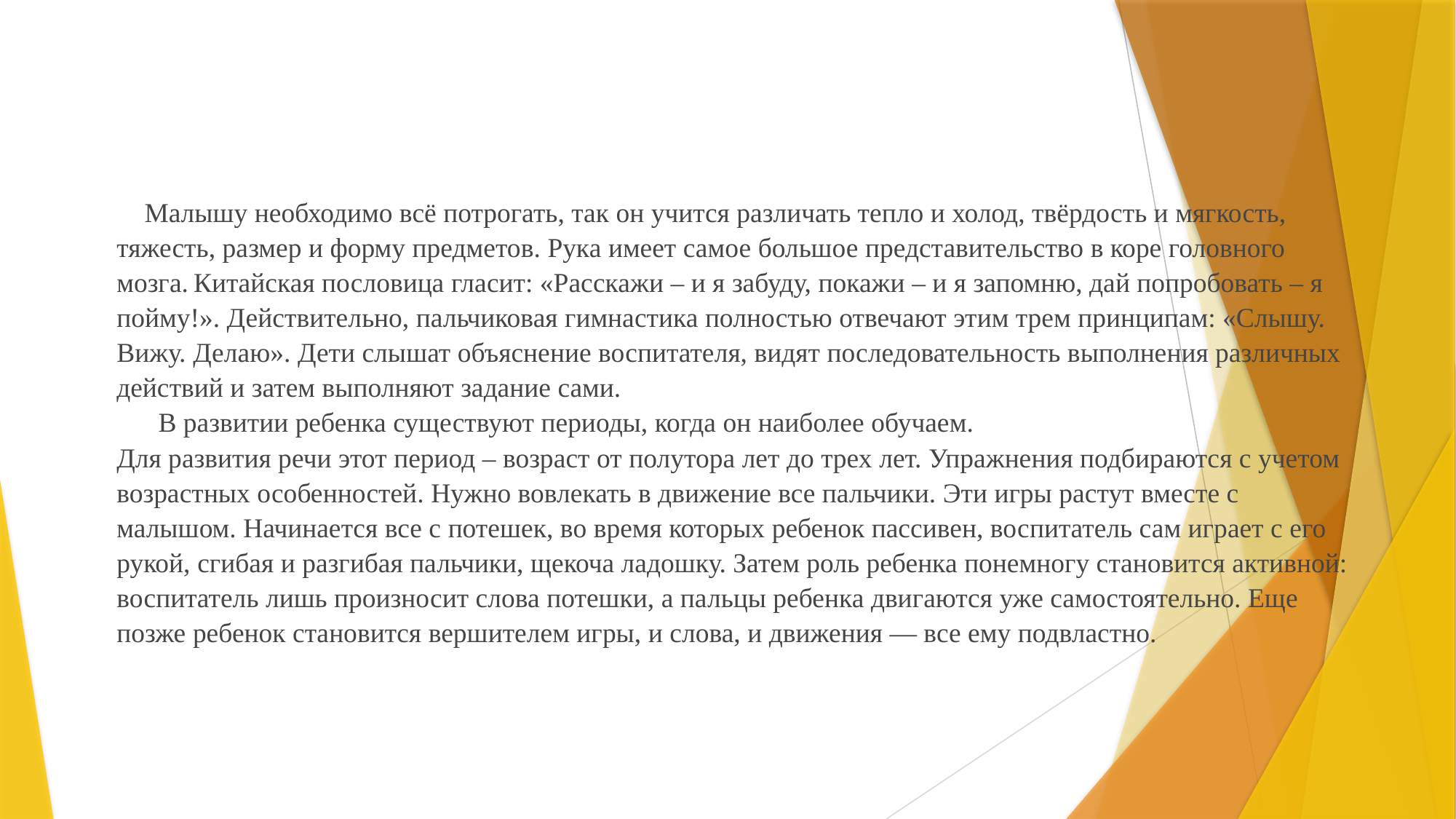

Малышу необходимо всё потрогать, так он учится различать тепло и холод, твёрдость и мягкость, тяжесть, размер и форму предметов. Рука имеет самое большое представительство в коре головного мозга. Китайская пословица гласит: «Расскажи – и я забуду, покажи – и я запомню, дай попробовать – я пойму!». Действительно, пальчиковая гимнастика полностью отвечают этим трем принципам: «Слышу. Вижу. Делаю». Дети слышат объяснение воспитателя, видят последовательность выполнения различных действий и затем выполняют задание сами.
      В развитии ребенка существуют периоды, когда он наиболее обучаем.
Для развития речи этот период – возраст от полутора лет до трех лет. Упражнения подбираются с учетом возрастных особенностей. Нужно вовлекать в движение все пальчики. Эти игры растут вместе с малышом. Начинается все с потешек, во время которых ребенок пассивен, воспитатель сам играет с его рукой, сгибая и разгибая пальчики, щекоча ладошку. Затем роль ребенка понемногу становится активной: воспитатель лишь произносит слова потешки, а пальцы ребенка двигаются уже самостоятельно. Еще позже ребенок становится вершителем игры, и слова, и движения — все ему подвластно.